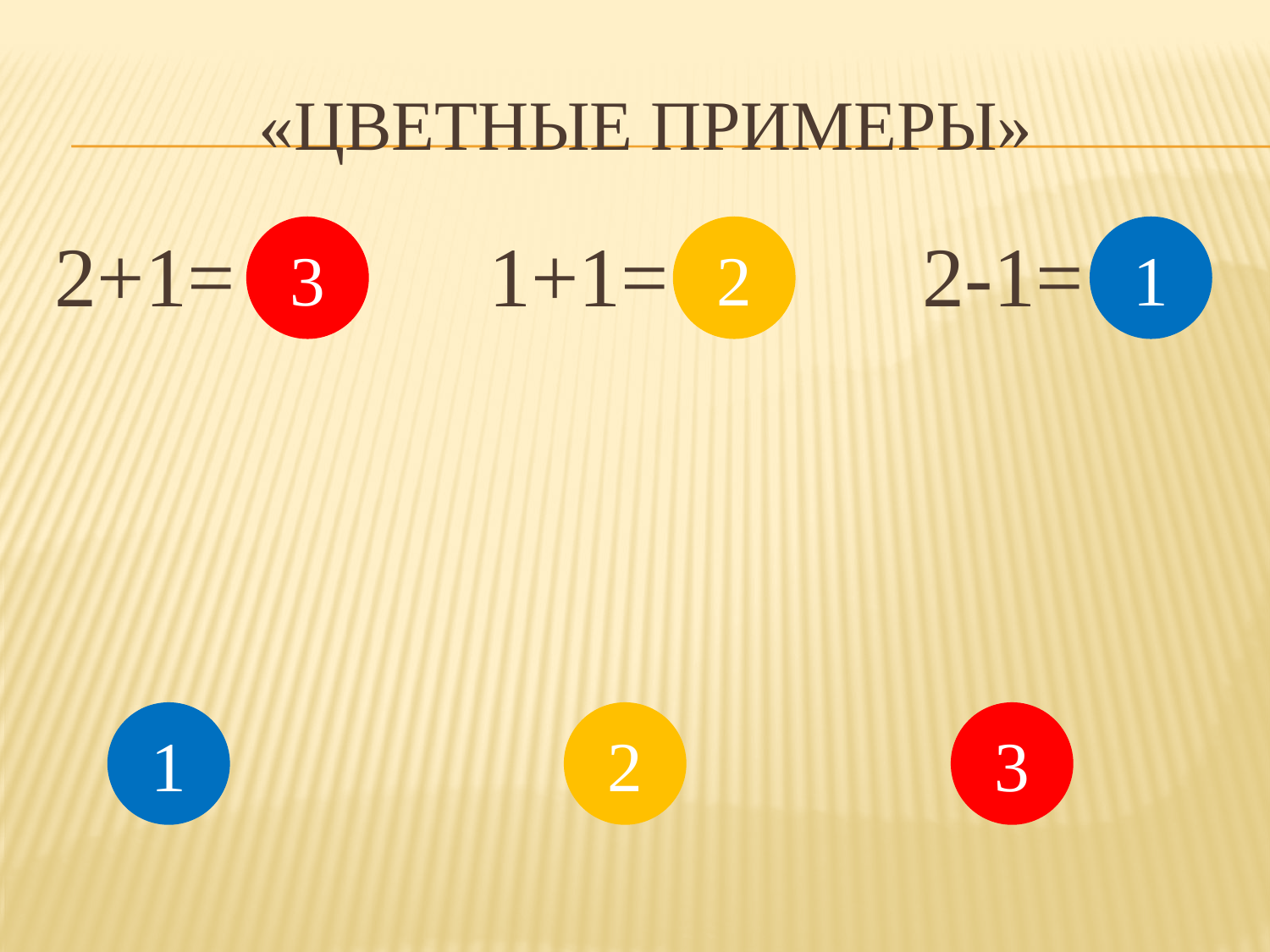

# «Цветные примеры»
2+1=            1+1=            2-1=
3
2
1
1
2
3